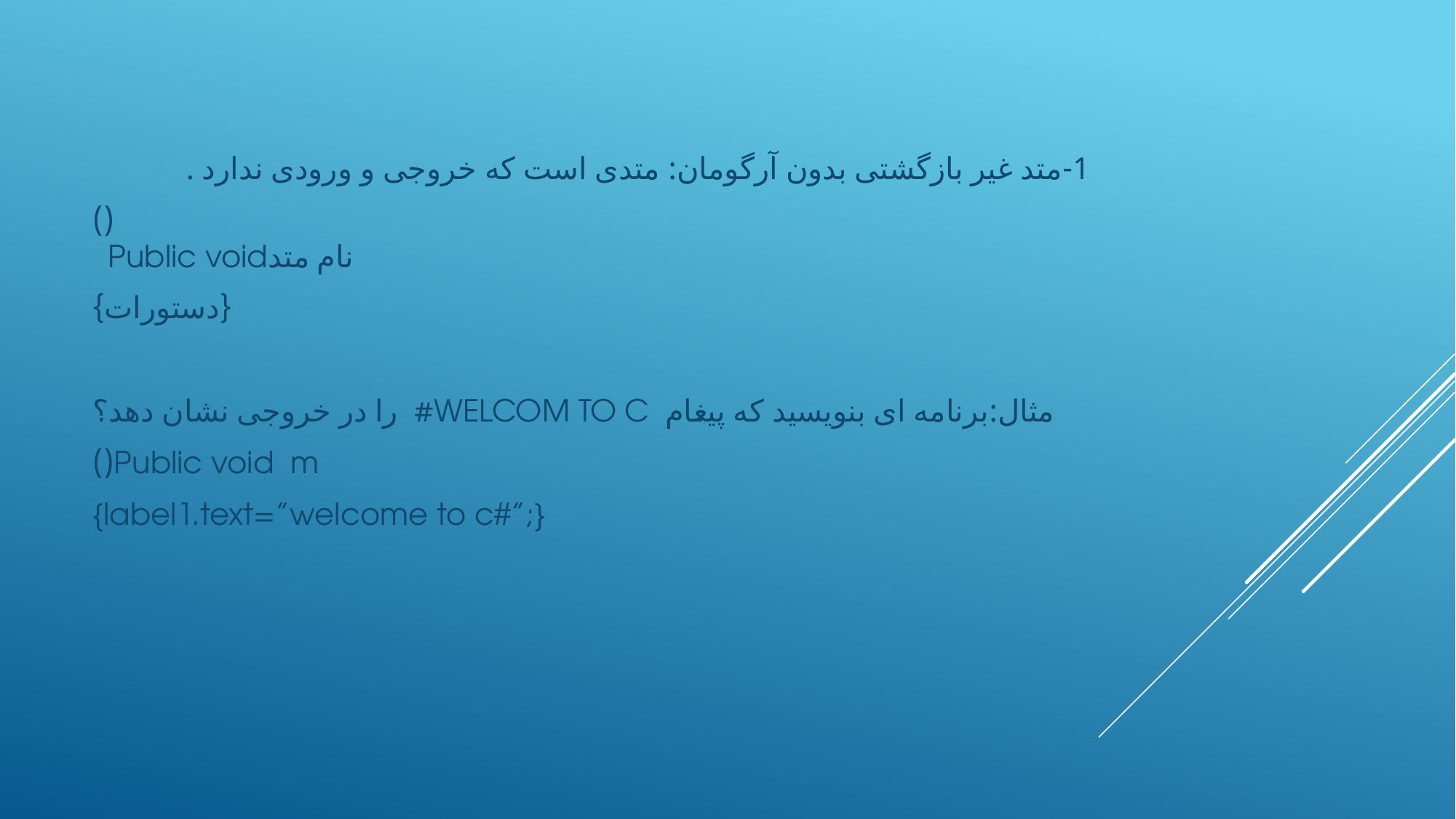

1-متد غیر بازگشتی بدون آرگومان: متدی است که خروجی و ورودی ندارد .
                                                                                                                           ()	نام متد	Public void
{دستورات}

مثال:برنامه ای بنویسید که پیغام  WELCOM TO C#  را در خروجی نشان دهد؟
 Public void  m()
{label1.text=”welcome to c#”;}